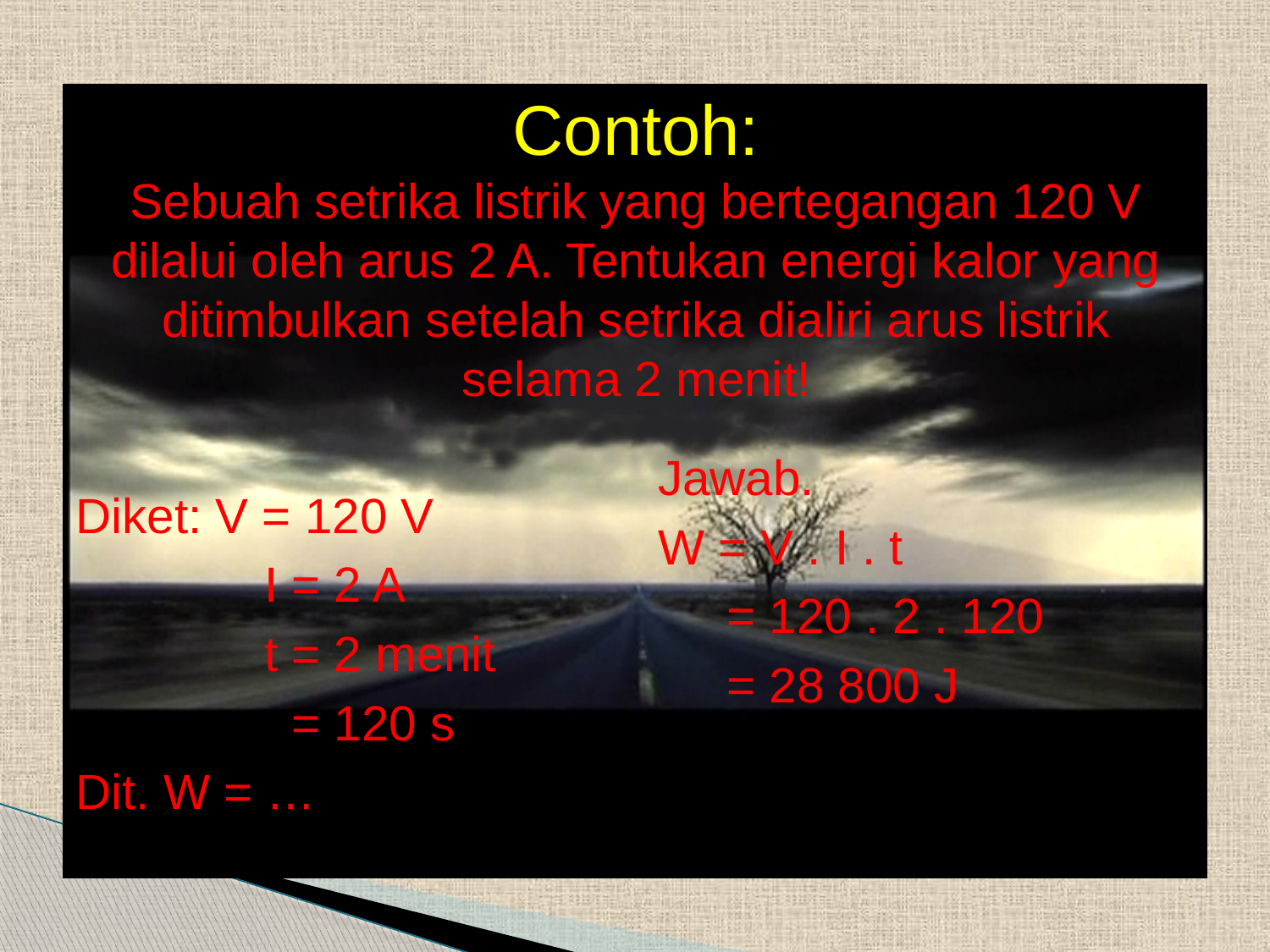

Contoh:
Sebuah setrika listrik yang bertegangan 120 V dilalui oleh arus 2 A. Tentukan energi kalor yang ditimbulkan setelah setrika dialiri arus listrik selama 2 menit!

Diket: V = 120 V
		 I = 2 A
		 t = 2 menit
	  	   = 120 s
Dit. W = …

Jawab.
W = V . I . t
     = 120 . 2 . 120
     = 28 800 J